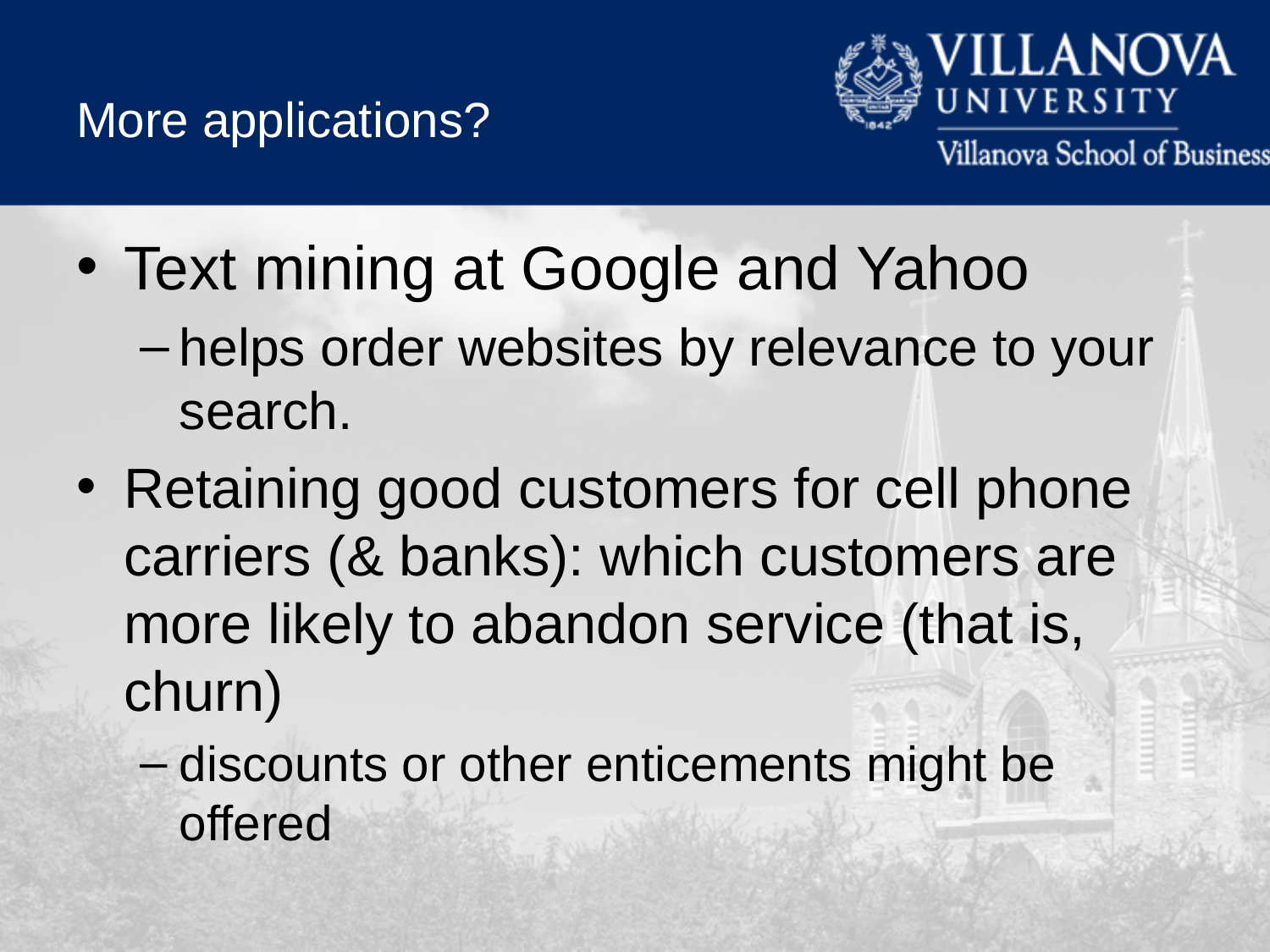

# More applications?
Text mining at Google and Yahoo
helps order websites by relevance to your search.
Retaining good customers for cell phone carriers (& banks): which customers are more likely to abandon service (that is, churn)
discounts or other enticements might be offered